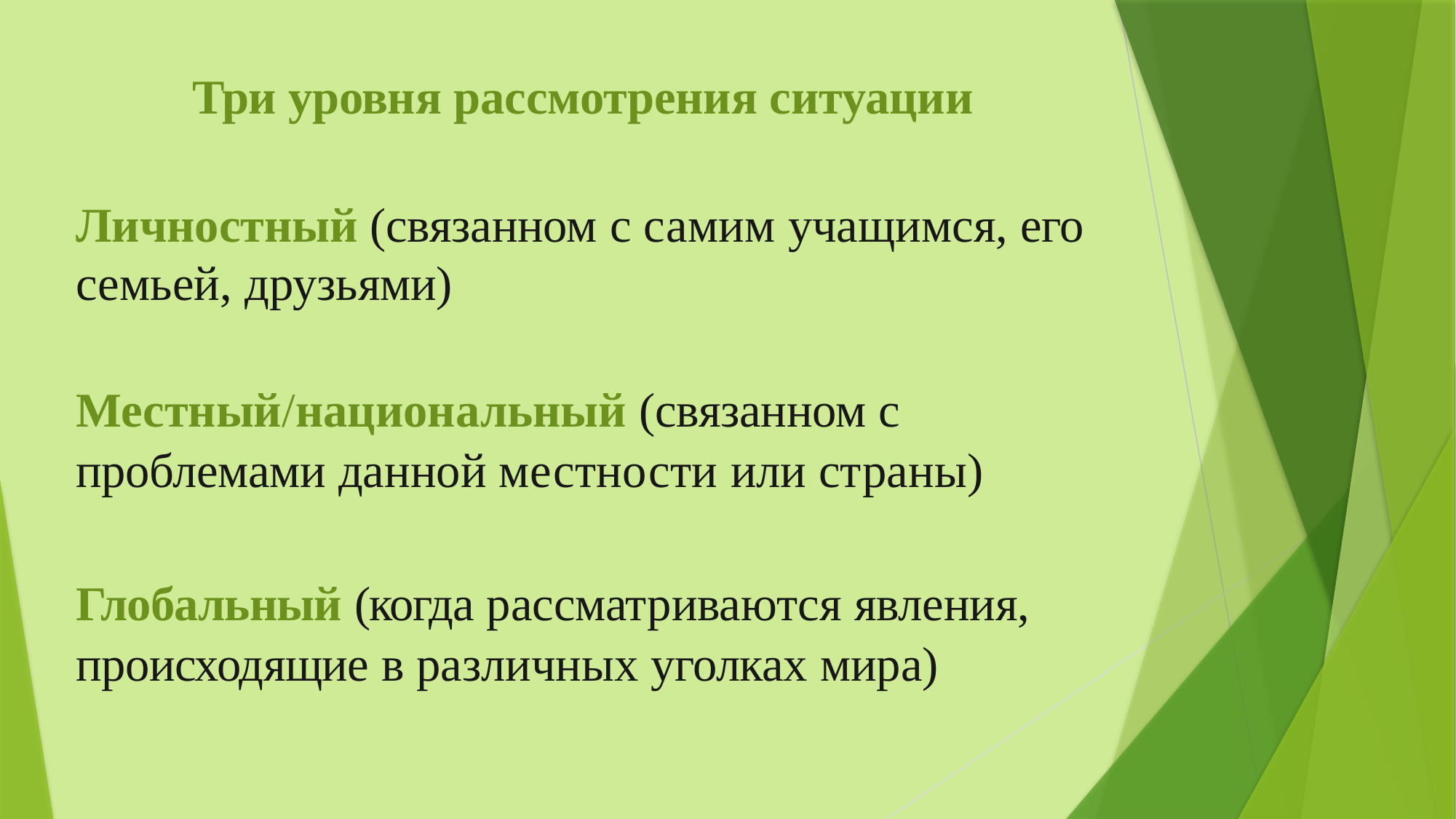

Три уровня рассмотрения ситуации
Личностный (связанном с самим учащимся, его  семьей, друзьями)

Местный/национальный (связанном с  проблемами данной местности или страны)

Глобальный (когда рассматриваются явления,  происходящие в различных уголках мира)